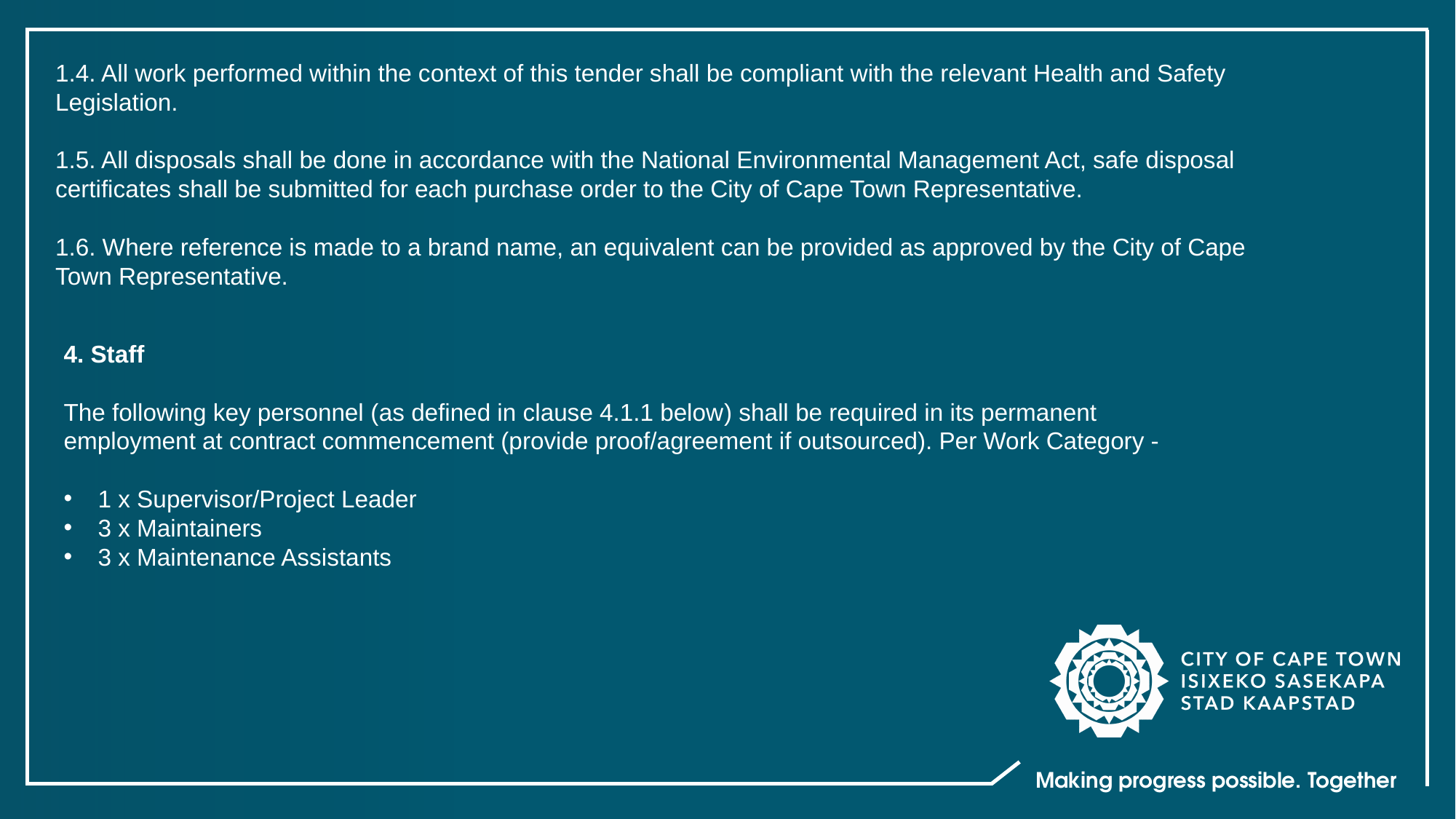

1.4. All work performed within the context of this tender shall be compliant with the relevant Health and Safety
Legislation.

1.5. All disposals shall be done in accordance with the National Environmental Management Act, safe disposal
certificates shall be submitted for each purchase order to the City of Cape Town Representative.

1.6. Where reference is made to a brand name, an equivalent can be provided as approved by the City of Cape
Town Representative.
4. Staff

The following key personnel (as defined in clause 4.1.1 below) shall be required in its permanent
employment at contract commencement (provide proof/agreement if outsourced). Per Work Category -

1 x Supervisor/Project Leader
3 x Maintainers
3 x Maintenance Assistants